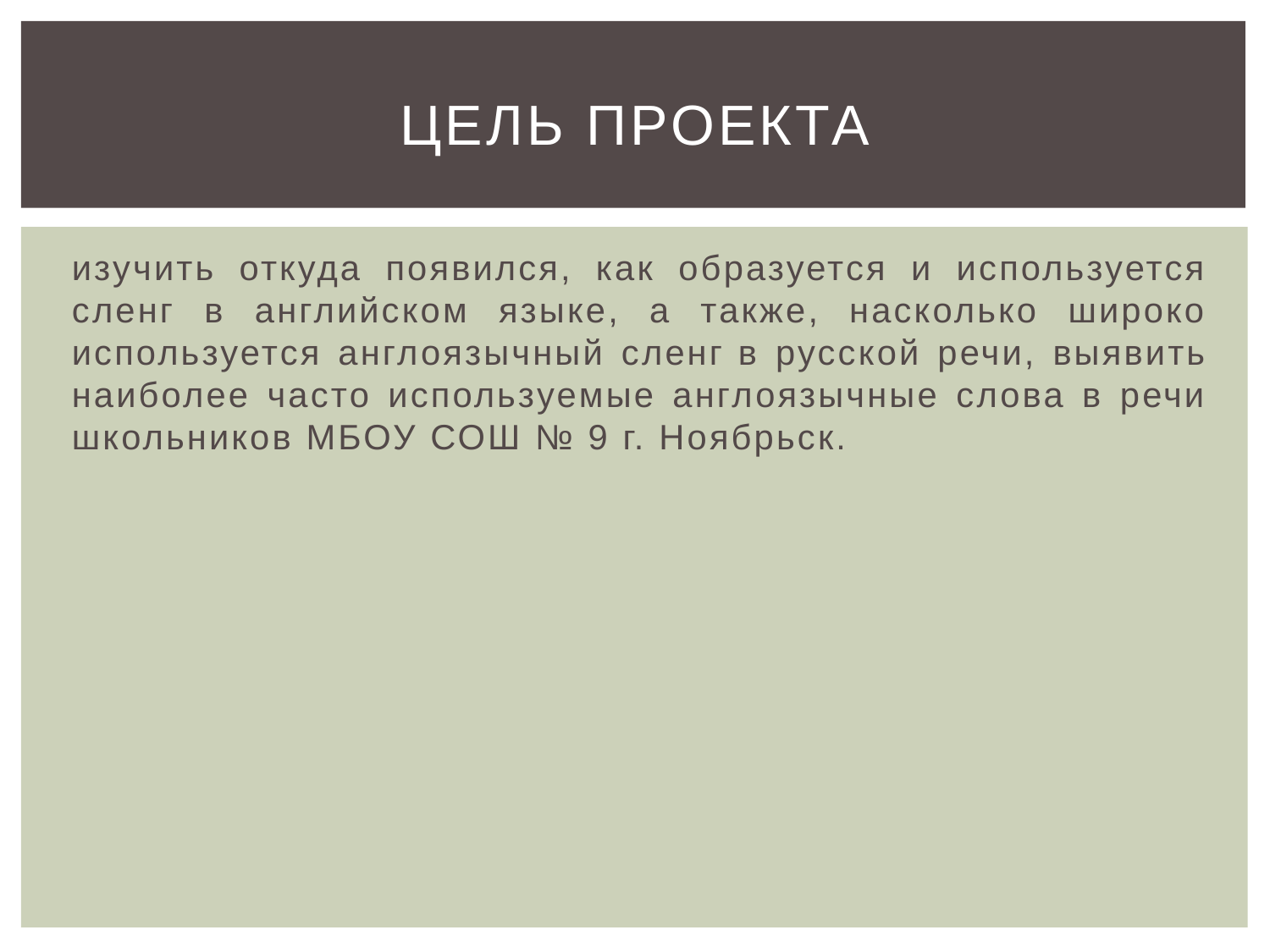

# Цель проекта
изучить откуда появился, как образуется и используется сленг в английском языке, а также, насколько широко используется англоязычный сленг в русской речи, выявить наиболее часто используемые англоязычные слова в речи школьников МБОУ СОШ № 9 г. Ноябрьск.